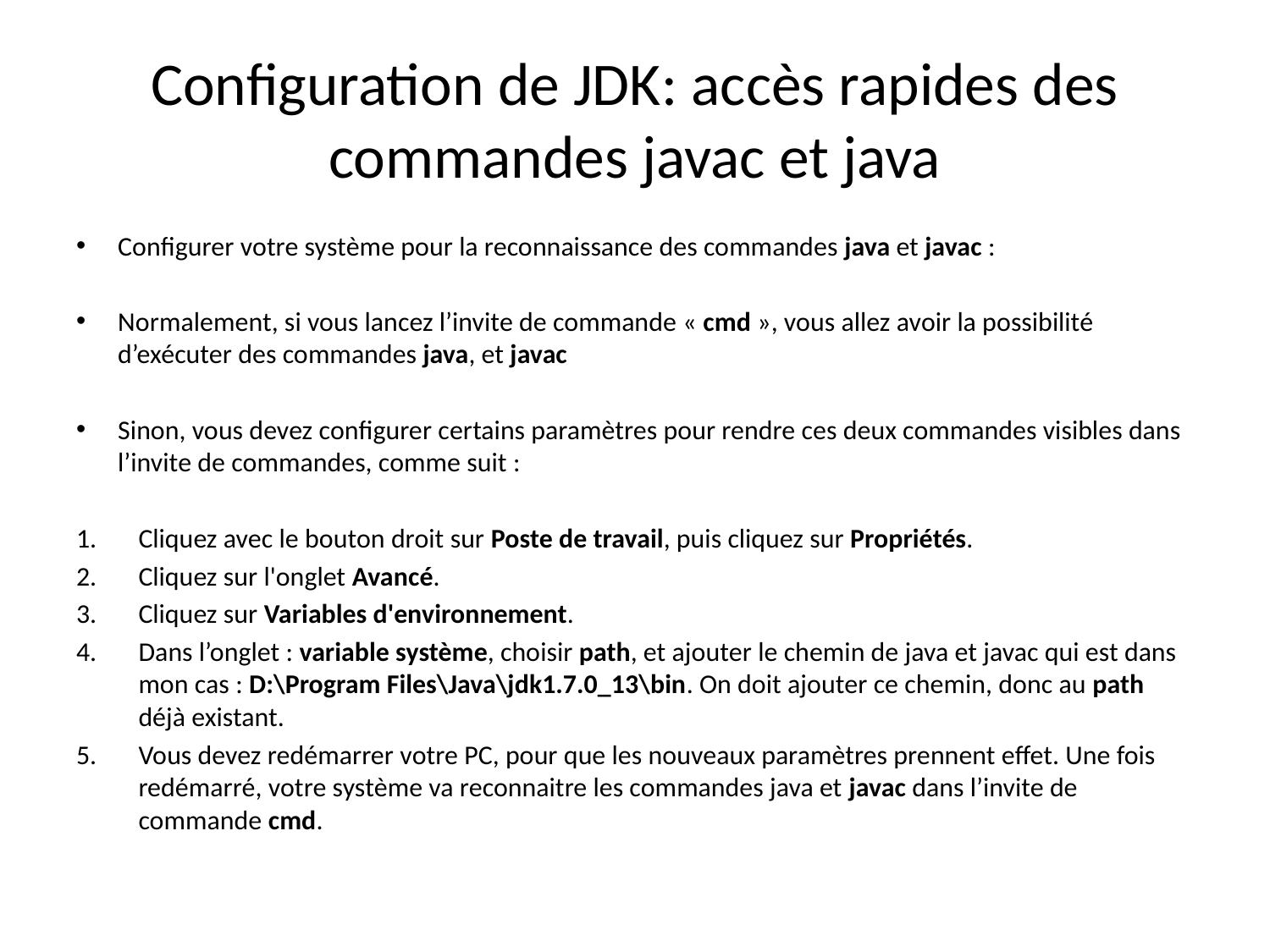

# Configuration de JDK: accès rapides des commandes javac et java
Configurer votre système pour la reconnaissance des commandes java et javac :

Normalement, si vous lancez l’invite de commande « cmd », vous allez avoir la possibilité d’exécuter des commandes java, et javac

Sinon, vous devez configurer certains paramètres pour rendre ces deux commandes visibles dans l’invite de commandes, comme suit :

Cliquez avec le bouton droit sur Poste de travail, puis cliquez sur Propriétés.
Cliquez sur l'onglet Avancé.
Cliquez sur Variables d'environnement.
Dans l’onglet : variable système, choisir path, et ajouter le chemin de java et javac qui est dans mon cas : D:\Program Files\Java\jdk1.7.0_13\bin. On doit ajouter ce chemin, donc au path déjà existant.
Vous devez redémarrer votre PC, pour que les nouveaux paramètres prennent effet. Une fois redémarré, votre système va reconnaitre les commandes java et javac dans l’invite de commande cmd.